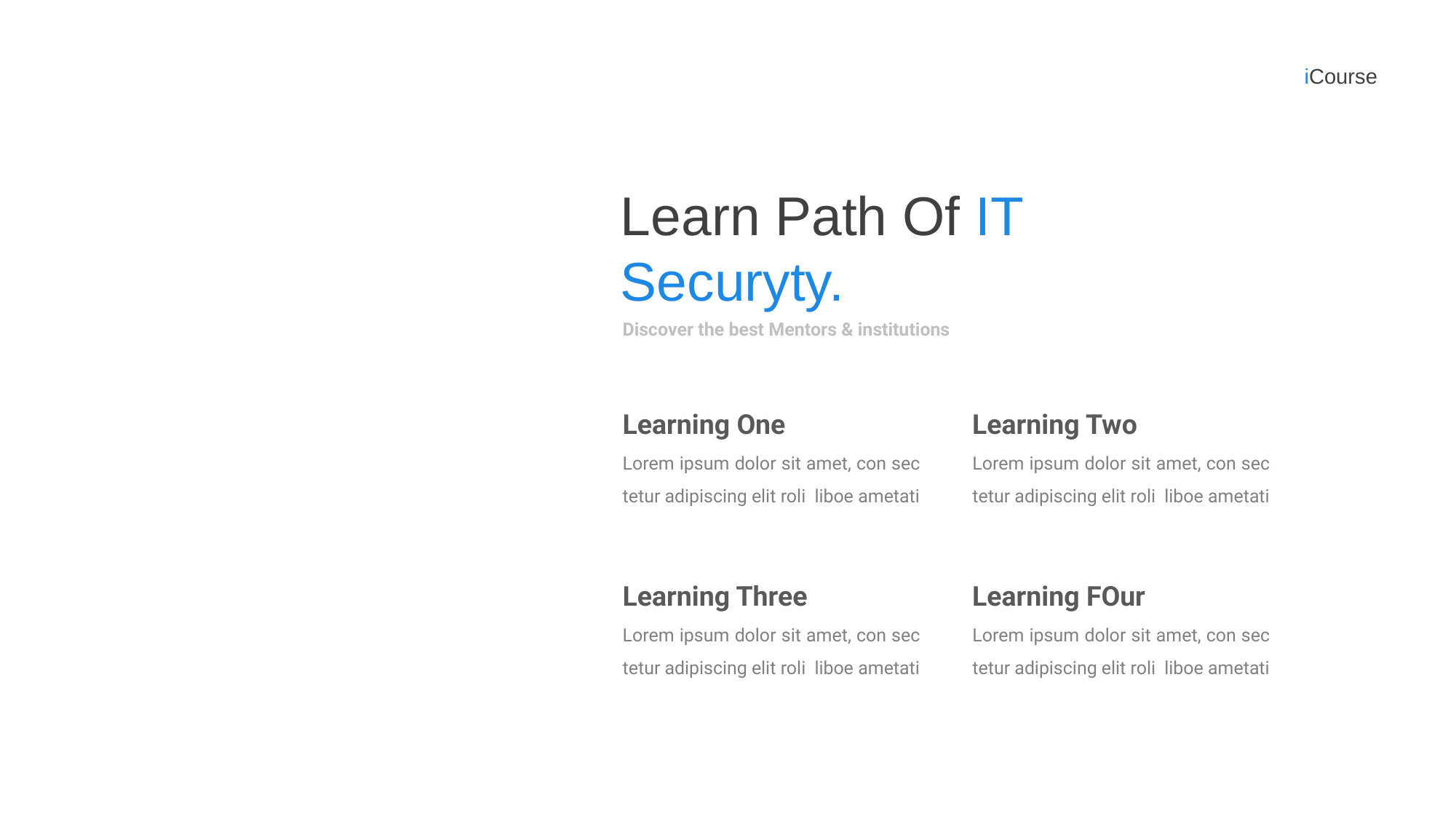

iCourse
Learn Path Of IT Securyty.
Discover the best Mentors & institutions
Learning One
Learning Two
Lorem ipsum dolor sit amet, con sec tetur adipiscing elit roli  liboe ametati
Lorem ipsum dolor sit amet, con sec tetur adipiscing elit roli  liboe ametati
Learning Three
Learning FOur
Lorem ipsum dolor sit amet, con sec tetur adipiscing elit roli  liboe ametati
Lorem ipsum dolor sit amet, con sec tetur adipiscing elit roli  liboe ametati